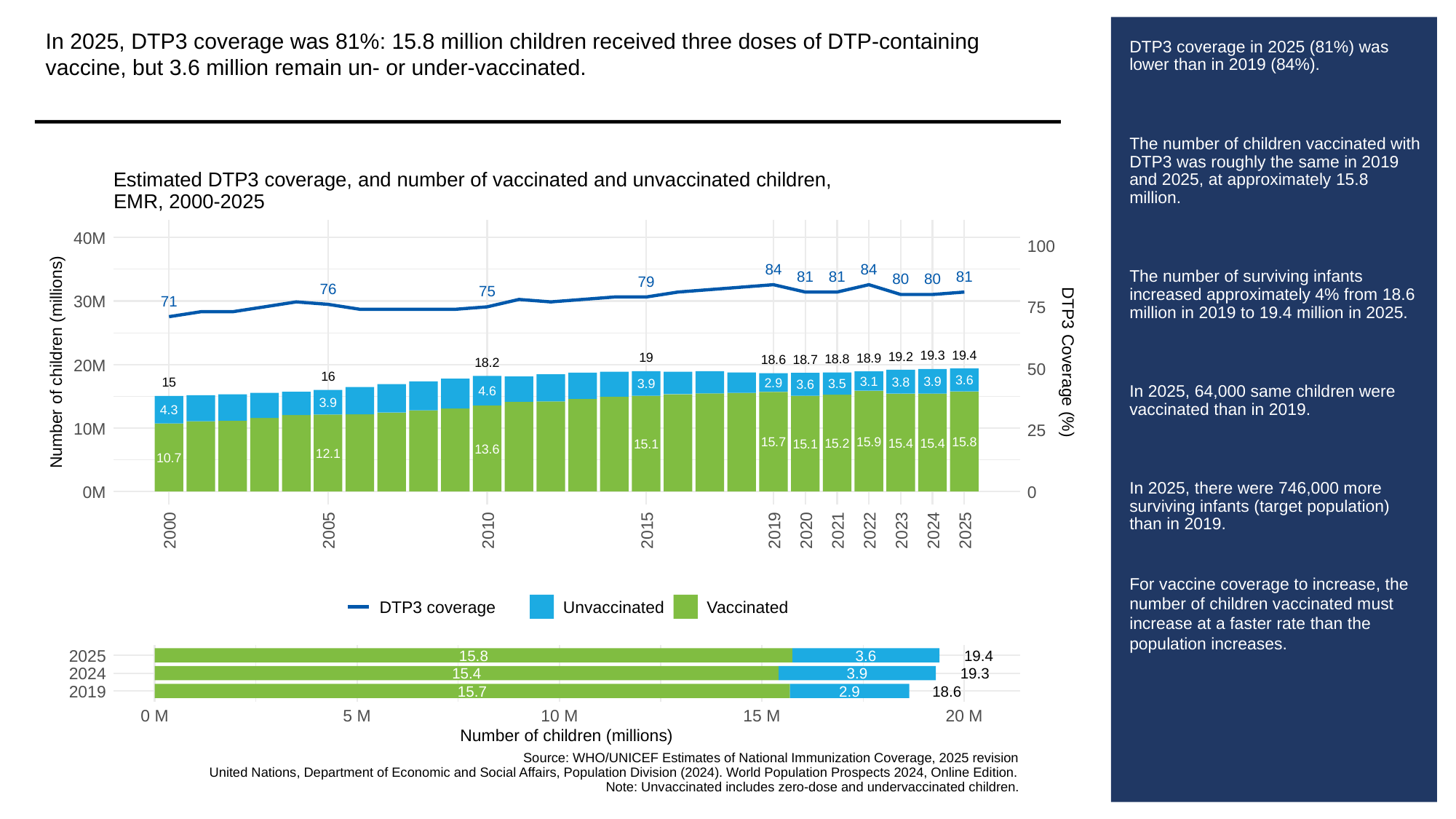

In 2025, DTP3 coverage was 81%: 15.8 million children received three doses of DTP-containing vaccine, but 3.6 million remain un- or under-vaccinated.
# DTP3 coverage in 2025 (81%) was lower than in 2019 (84%).

The number of children vaccinated with DTP3 was roughly the same in 2019 and 2025, at approximately 15.8 million.

The number of surviving infants increased approximately 4% from 18.6 million in 2019 to 19.4 million in 2025.

In 2025, 64,000 same children were vaccinated than in 2019.

In 2025, there were 746,000 more surviving infants (target population) than in 2019.

For vaccine coverage to increase, the number of children vaccinated must increase at a faster rate than the population increases.

Estimated DTP3 coverage, and number of vaccinated and unvaccinated children,
EMR, 2000-2025

40M

100
84
84

81
81
81
80
80
79
76

75
30M
71
75

19.4
19.3
19.2
19
18.9
18.8
18.7
18.6
Number of children (millions)
DTP3 Coverage (%)
18.2
20M
50

16

3.6

3.1

3.9
3.8
15
2.9

3.9
3.5
3.6

4.6

3.9

4.3

10M

25

15.9
15.8
15.7
15.4
15.4
15.2
15.1
15.1
13.6
12.1
10.7

0M
0

2000
2005
2010
2015
2019
2020
2021
2022
2023
2024
2025

DTP3 coverage
Unvaccinated
Vaccinated

2025
15.8
3.6
19.4

2024
15.4
3.9
19.3

2019
15.7
2.9
18.6

0 M
5 M
10 M
15 M
20 M
Number of children (millions)
Source: WHO/UNICEF Estimates of National Immunization Coverage, 2025 revision
United Nations, Department of Economic and Social Affairs, Population Division (2024). World Population Prospects 2024, Online Edition.
Note: Unvaccinated includes zero-dose and undervaccinated children.